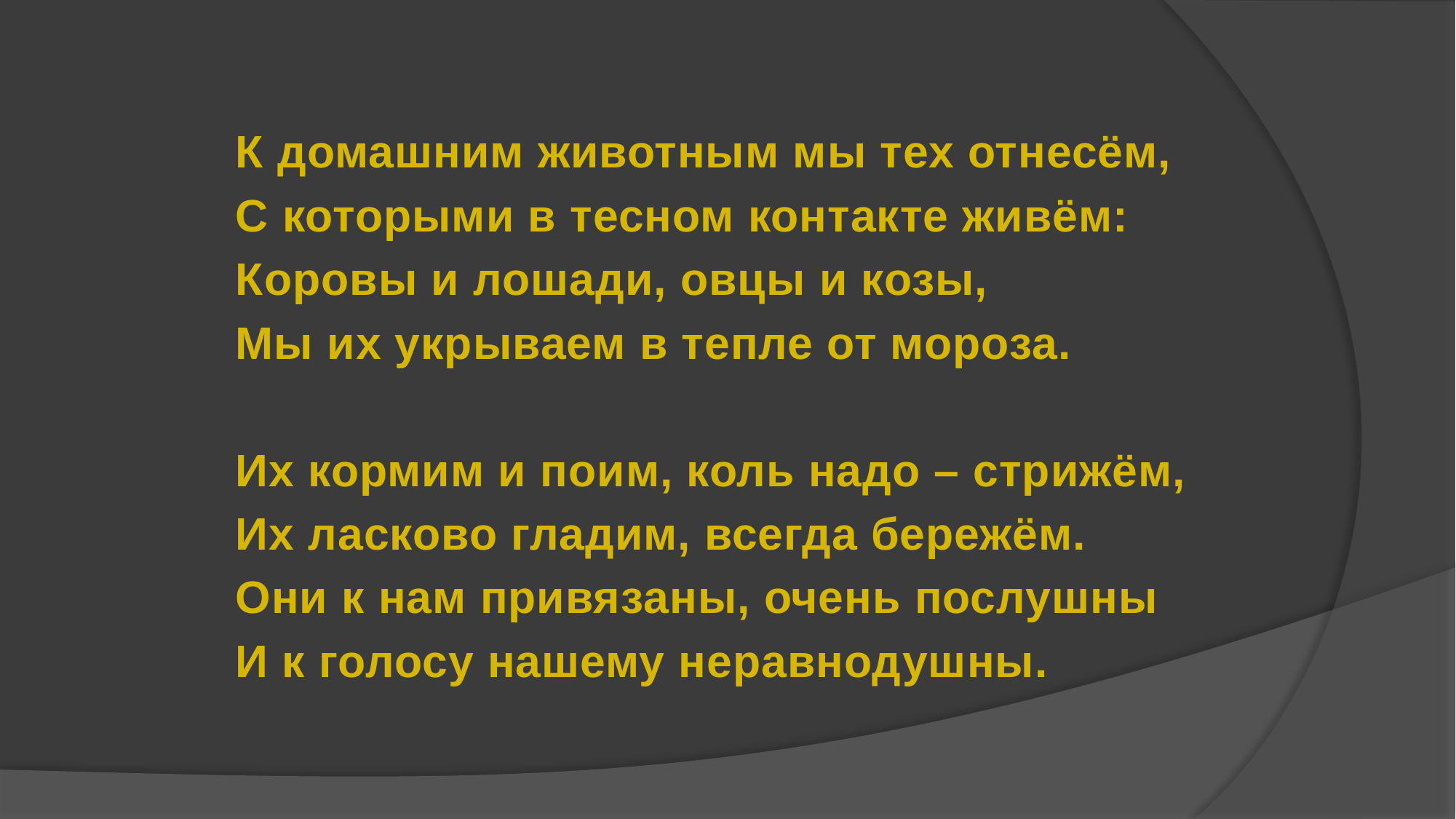

#
К домашним животным мы тех отнесём,
С которыми в тесном контакте живём:
Коровы и лошади, овцы и козы,
Мы их укрываем в тепле от мороза.

Их кормим и поим, коль надо – стрижём,
Их ласково гладим, всегда бережём.
Они к нам привязаны, очень послушны
И к голосу нашему неравнодушны.